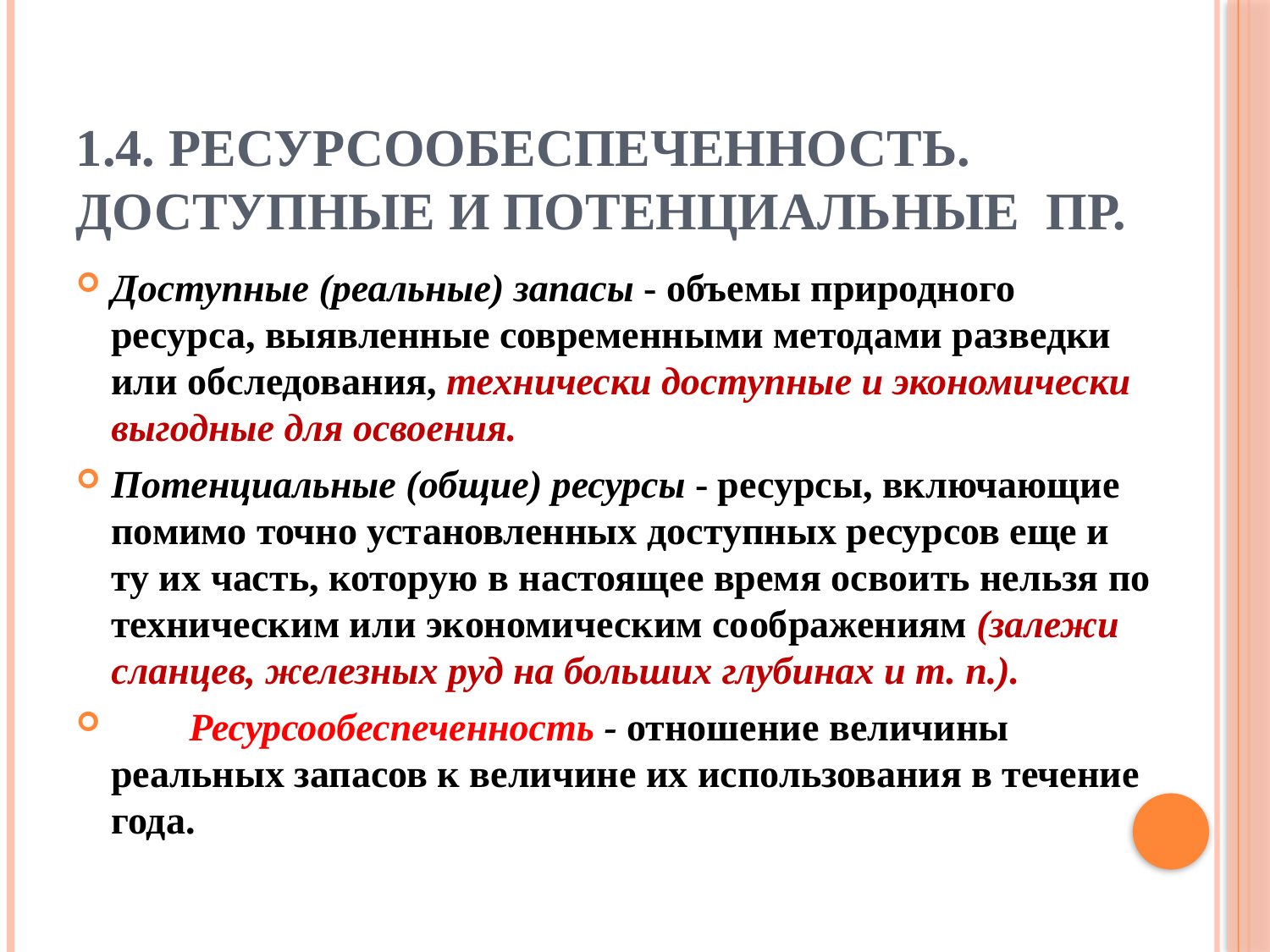

# 1.4. Ресурсообеспеченность. доступные и потенциальные  ПР.
Доступные (реальные) запасы - объемы природного ресурса, выявленные современными методами разведки или обследования, технически доступные и экономически выгодные для освоения.
Потенциальные (общие) ресурсы - ресурсы, включающие помимо точно установленных доступных ресурсов еще и ту их часть, которую в настоящее время освоить нельзя по техническим или экономическим соображениям (залежи сланцев, железных руд на больших глубинах и т. п.).
        Ресурсообеспеченность - отношение величины реальных запасов к величине их использования в течение года.